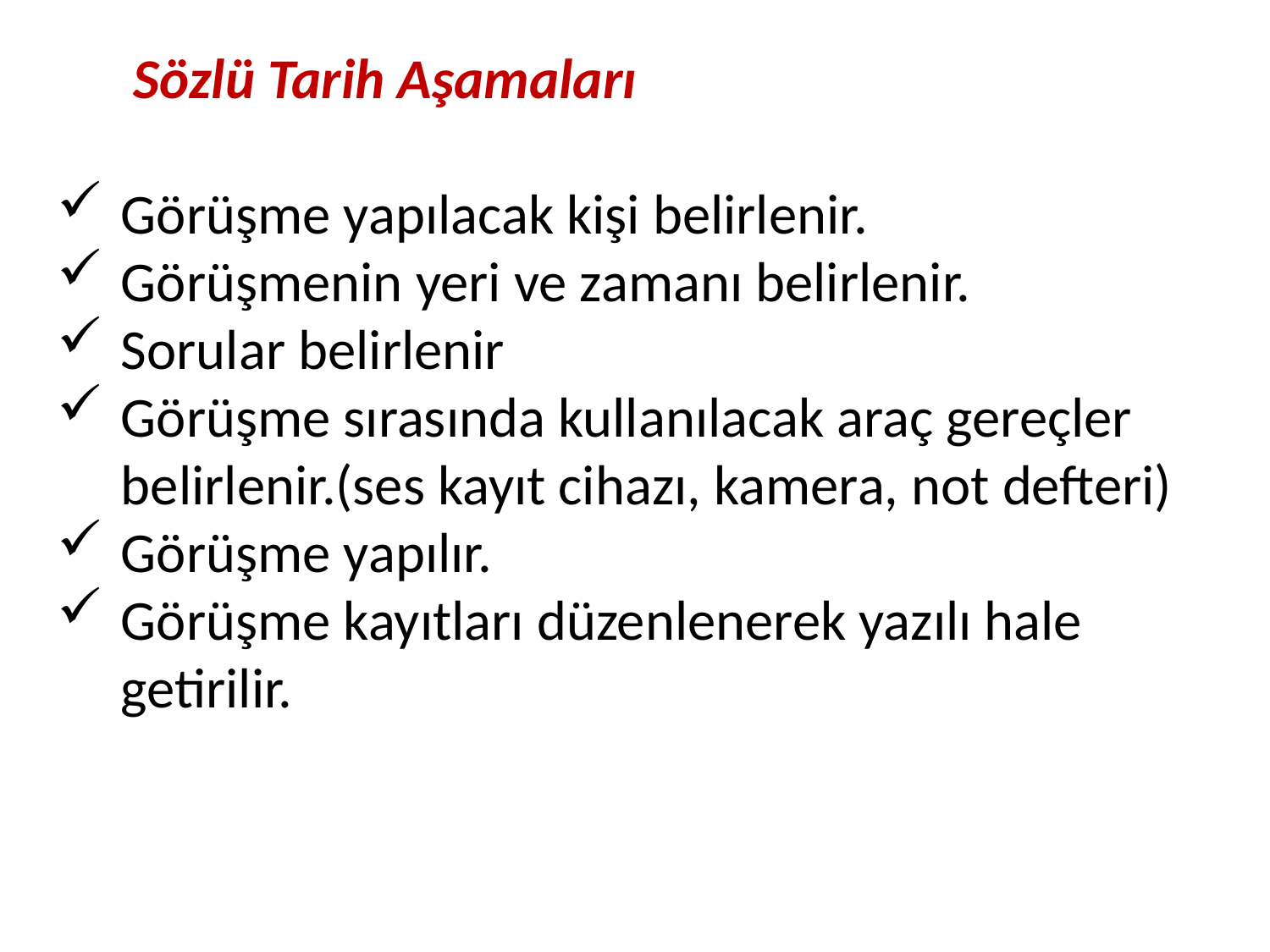

Sözlü Tarih Aşamaları

Görüşme yapılacak kişi belirlenir.
Görüşmenin yeri ve zamanı belirlenir.
Sorular belirlenir
Görüşme sırasında kullanılacak araç gereçler belirlenir.(ses kayıt cihazı, kamera, not defteri)
Görüşme yapılır.
Görüşme kayıtları düzenlenerek yazılı hale getirilir.